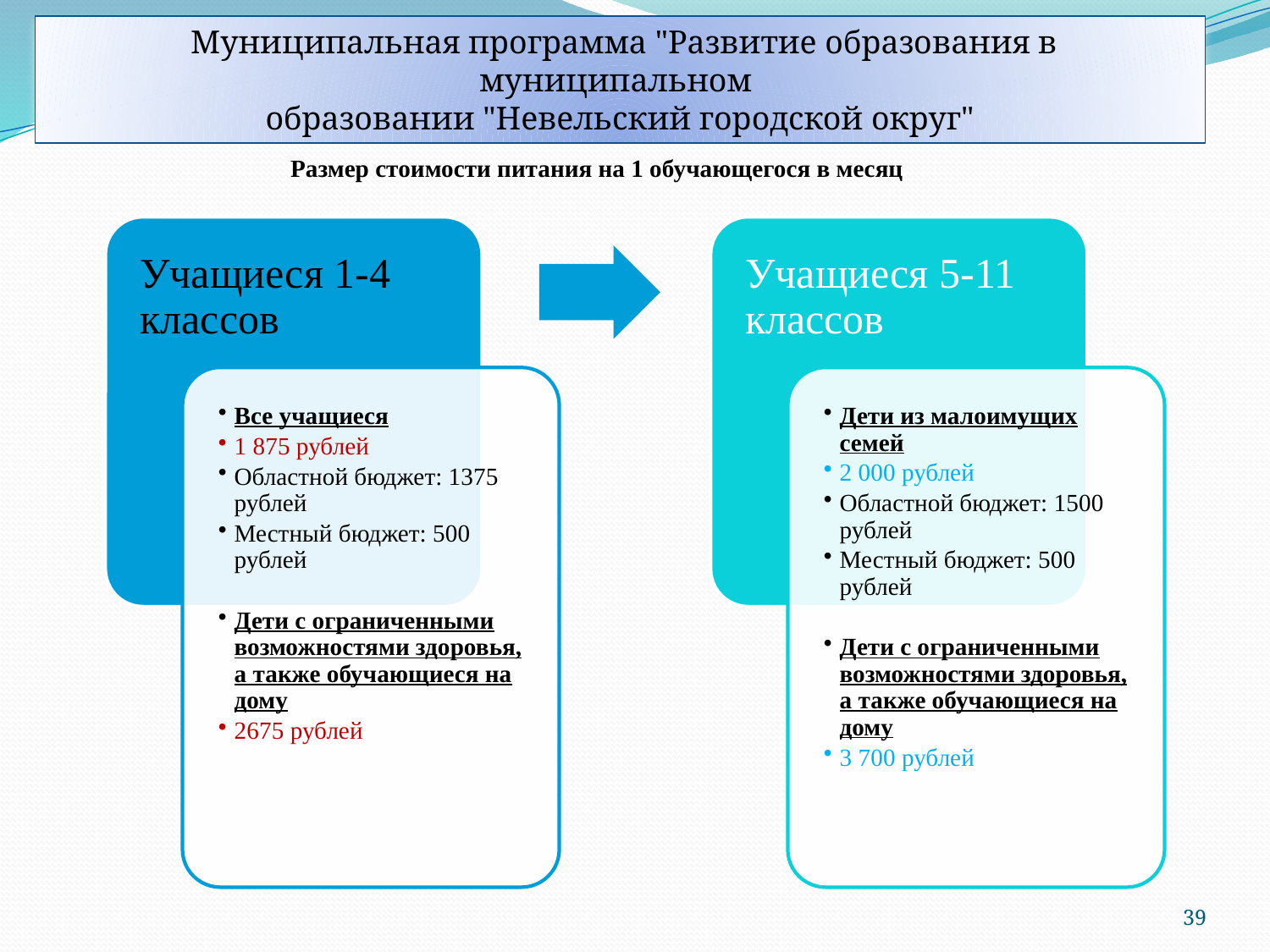

Муниципальная программа "Развитие образования в муниципальном
образовании "Невельский городской округ"
Размер стоимости питания на 1 обучающегося в месяц
Учащиеся 1-4 классов
Все учащиеся
1 875 рублей
Областной бюджет: 1375 рублей
Местный бюджет: 500 рублей

Дети с ограниченными возможностями здоровья, а также обучающиеся на дому
2675 рублей

Учащиеся 5-11 классов
Дети из малоимущих семей
2 000 рублей
Областной бюджет: 1500 рублей
Местный бюджет: 500 рублей

Дети с ограниченными возможностями здоровья, а также обучающиеся на дому
3 700 рублей
39